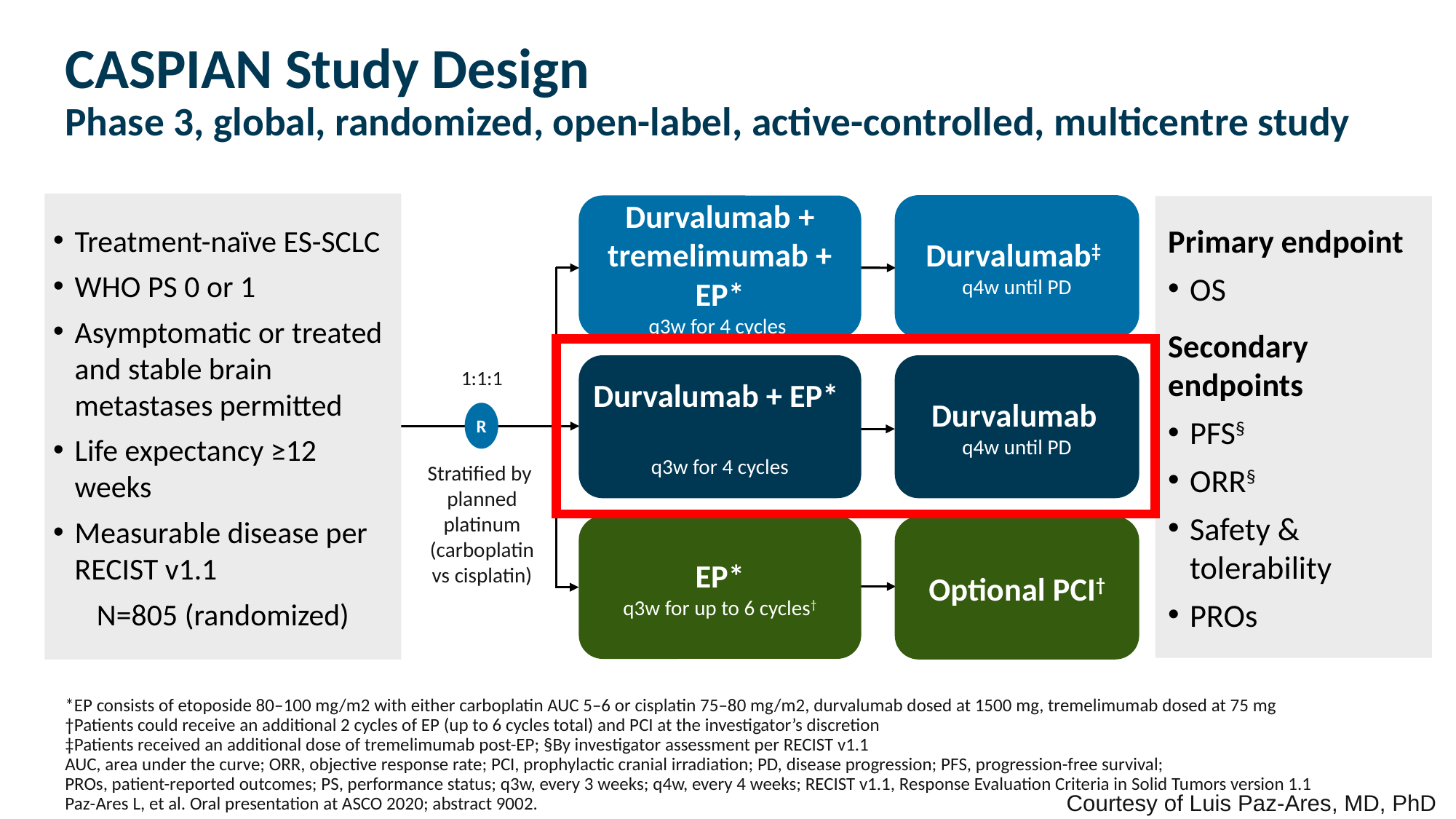

# CASPIAN Study Design Phase 3, global, randomized, open-label, active-controlled, multicentre study
Treatment-naïve ES-SCLC
WHO PS 0 or 1
Asymptomatic or treated and stable brain metastases permitted
Life expectancy ≥12 weeks
Measurable disease per
RECIST v1.1
N=805 (randomized)
Durvalumab‡
q4w until PD
Durvalumab + tremelimumab + EP*
q3w for 4 cycles
Primary endpoint
OS
Secondary endpoints
PFS§
ORR§
Safety & tolerability
PROs
Durvalumab + EP*                                 q3w for 4 cycles
Durvalumab
q4w until PD
1:1:1
R
Stratified by
planned platinum (carboplatin vs cisplatin)
EP*
q3w for up to 6 cycles†
Optional PCI†

*EP consists of etoposide 80–100 mg/m2 with either carboplatin AUC 5–6 or cisplatin 75–80 mg/m2, durvalumab dosed at 1500 mg, tremelimumab dosed at 75 mg
†Patients could receive an additional 2 cycles of EP (up to 6 cycles total) and PCI at the investigator’s discretion
‡Patients received an additional dose of tremelimumab post-EP; §By investigator assessment per RECIST v1.1
AUC, area under the curve; ORR, objective response rate; PCI, prophylactic cranial irradiation; PD, disease progression; PFS, progression-free survival;
PROs, patient-reported outcomes; PS, performance status; q3w, every 3 weeks; q4w, every 4 weeks; RECIST v1.1, Response Evaluation Criteria in Solid Tumors version 1.1
Paz-Ares L, et al. Oral presentation at ASCO 2020; abstract 9002.
Courtesy of Luis Paz-Ares, MD, PhD